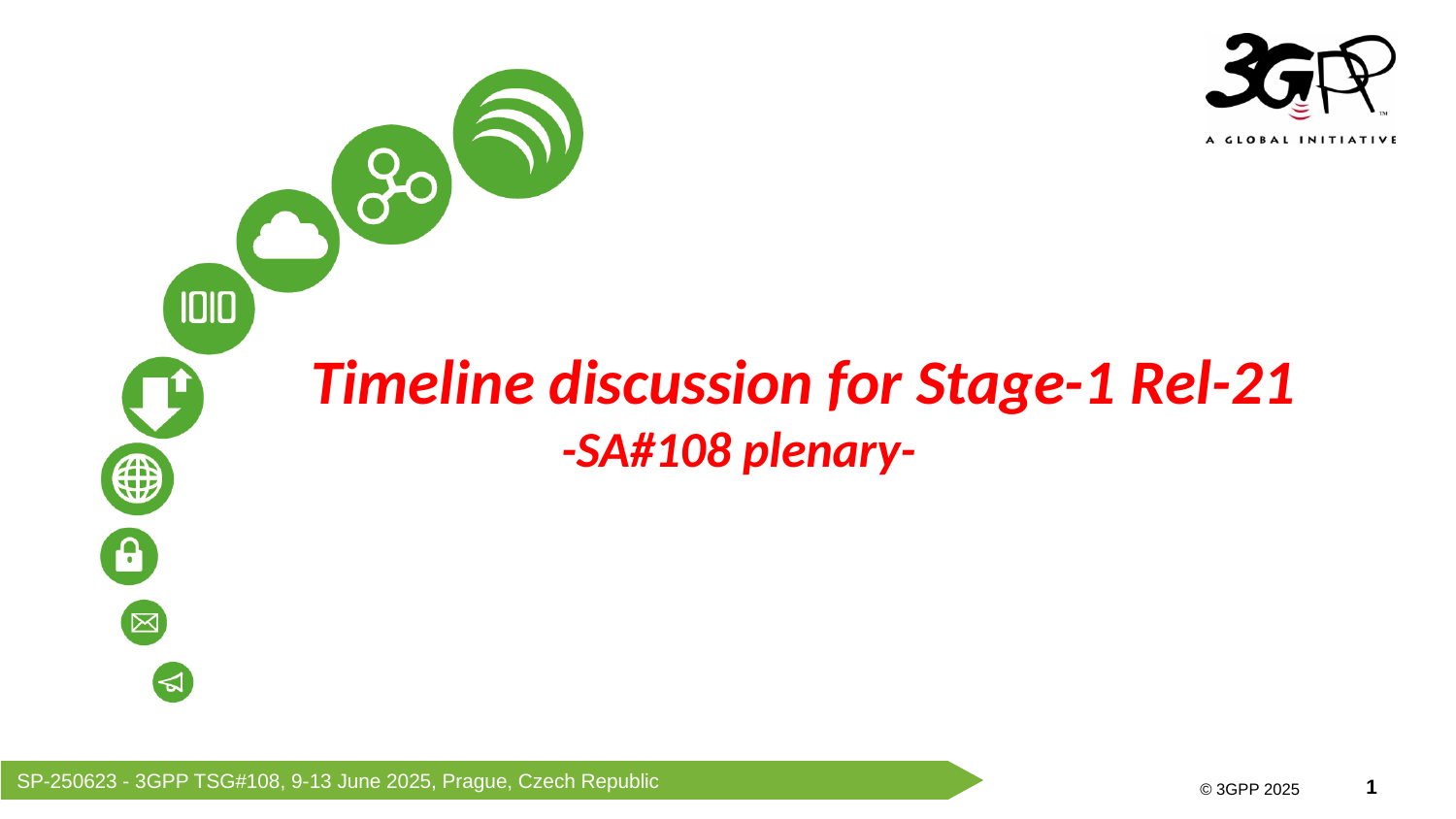

Timeline discussion for Stage-1 Rel-21
-SA#108 plenary-
SP-250623 - 3GPP TSG#108, 9-13 June 2025, Prague, Czech Republic

© 3GPP 2025